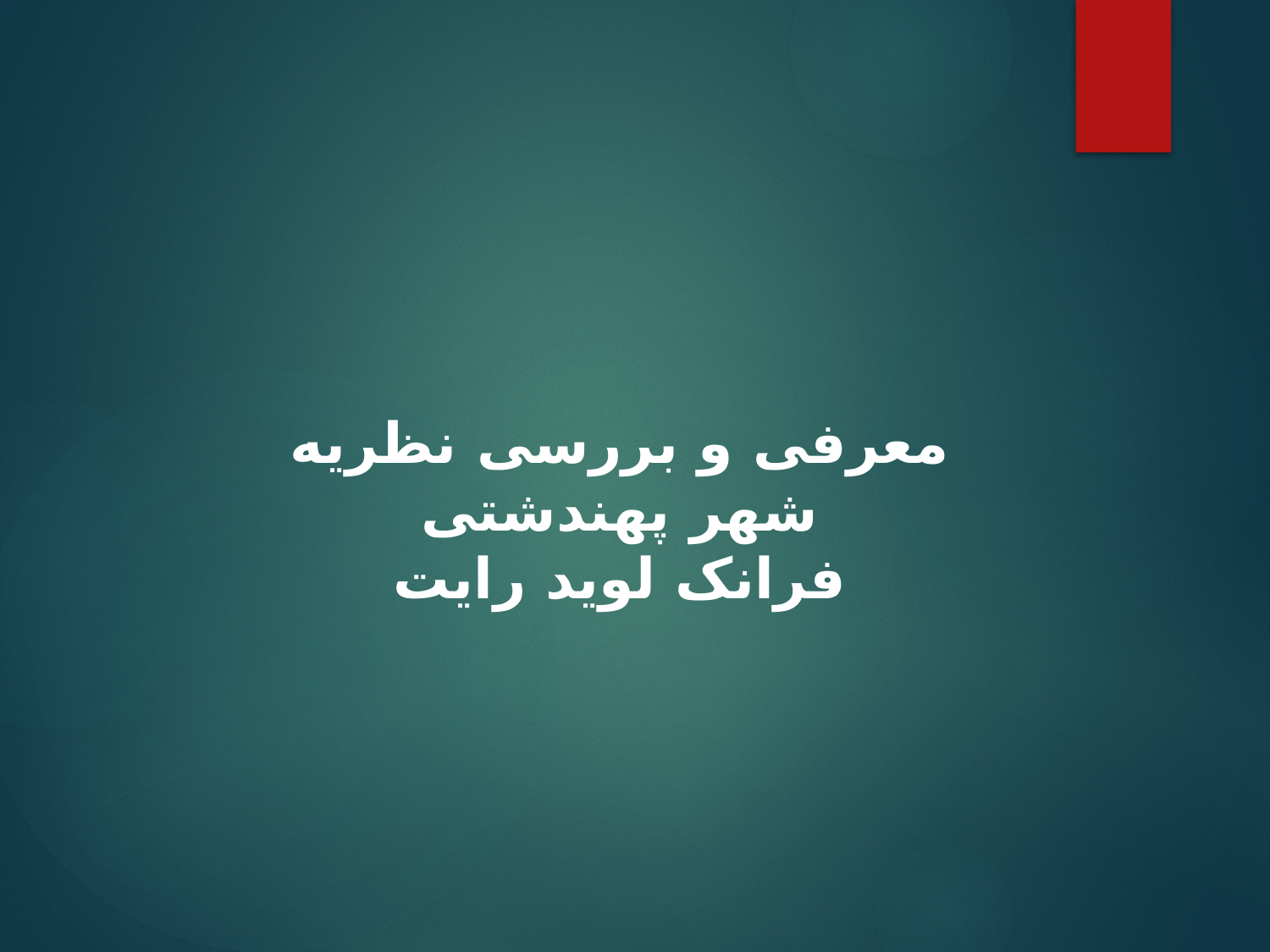

معرفی و بررسی نظریه شهر پهندشتی
فرانک لوید رایت